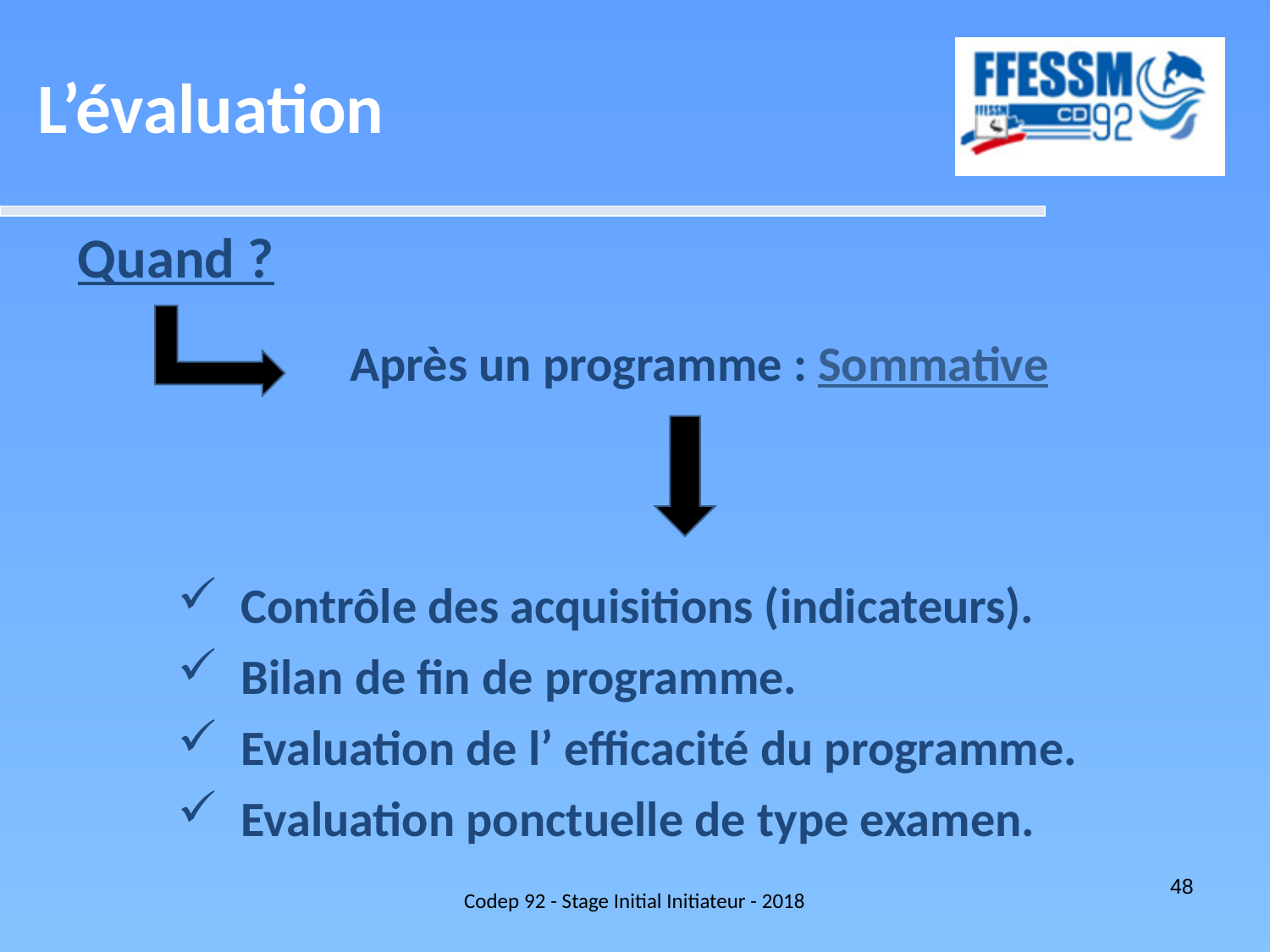

L’évaluation
Quand ?

Après un programme : Sommative

Contrôle des acquisitions (indicateurs).
Bilan de fin de programme.
Evaluation de l’ efficacité du programme.
Evaluation ponctuelle de type examen.
Codep 92 - Stage Initial Initiateur - 2018
48